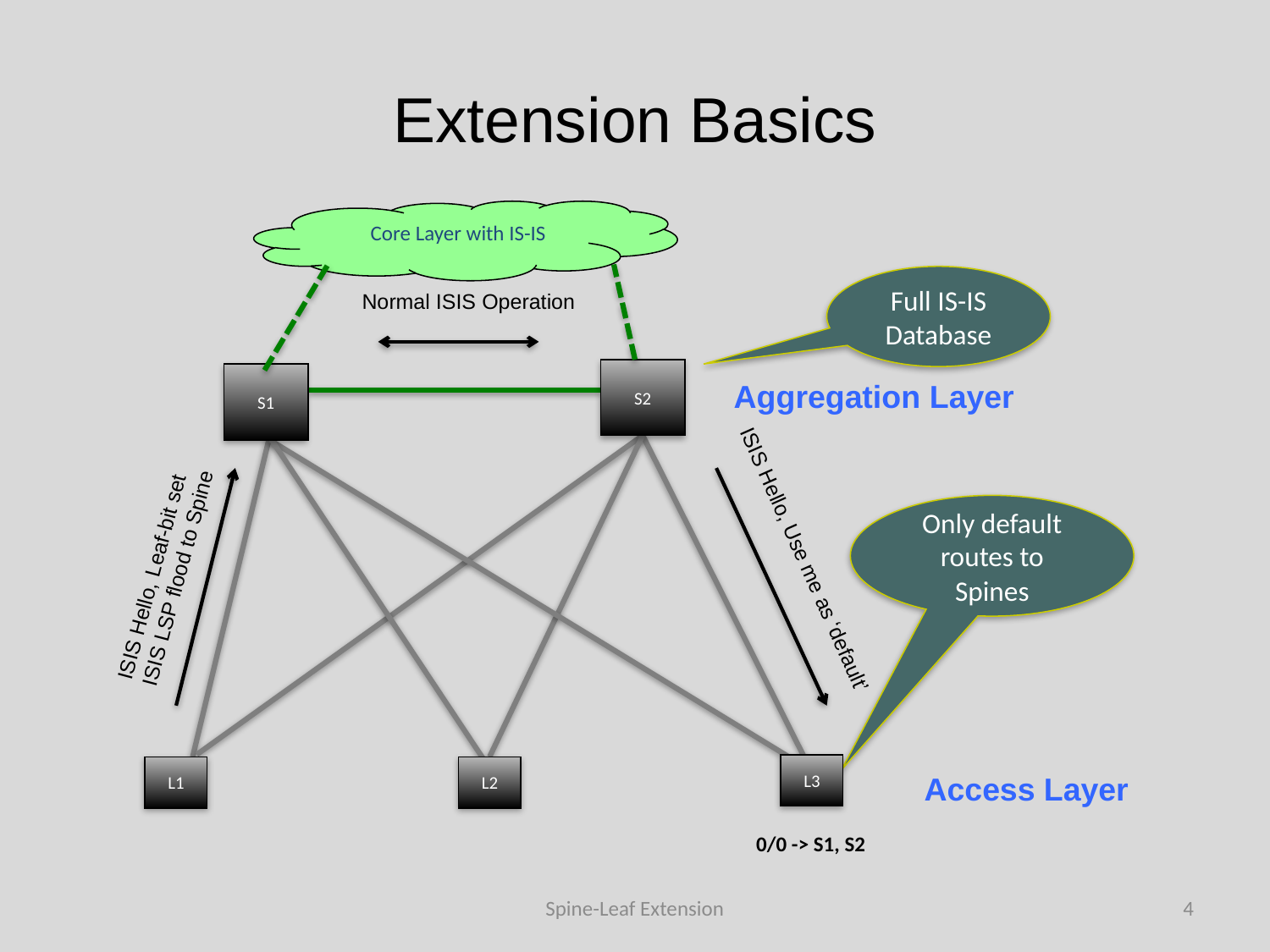

# Extension Basics
 Core Layer with IS-IS
Full IS-IS Database
Normal ISIS Operation
S2
S1
Aggregation Layer
Only default routes to Spines
ISIS Hello, Use me as ‘default’
ISIS Hello, Leaf-bit set
ISIS LSP flood to Spine
L3
L1
L2
Access Layer
0/0 -> S1, S2
Spine-Leaf Extension
4